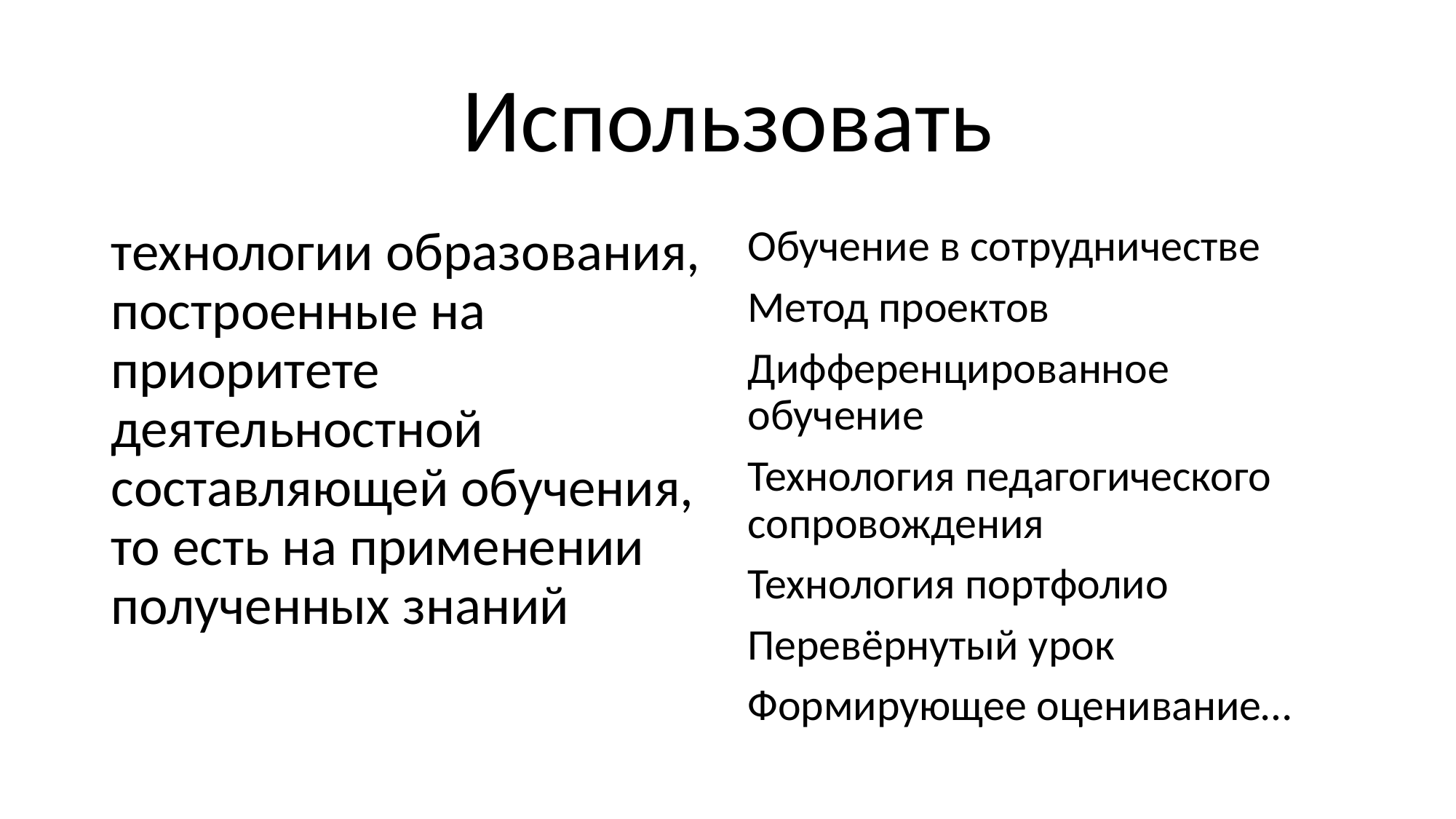

# Использовать
технологии образования, построенные на приоритете деятельностной составляющей обучения, то есть на применении полученных знаний
Обучение в сотрудничестве
Метод проектов
Дифференцированное обучение
Технология педагогического сопровождения
Технология портфолио
Перевёрнутый урок
Формирующее оценивание…